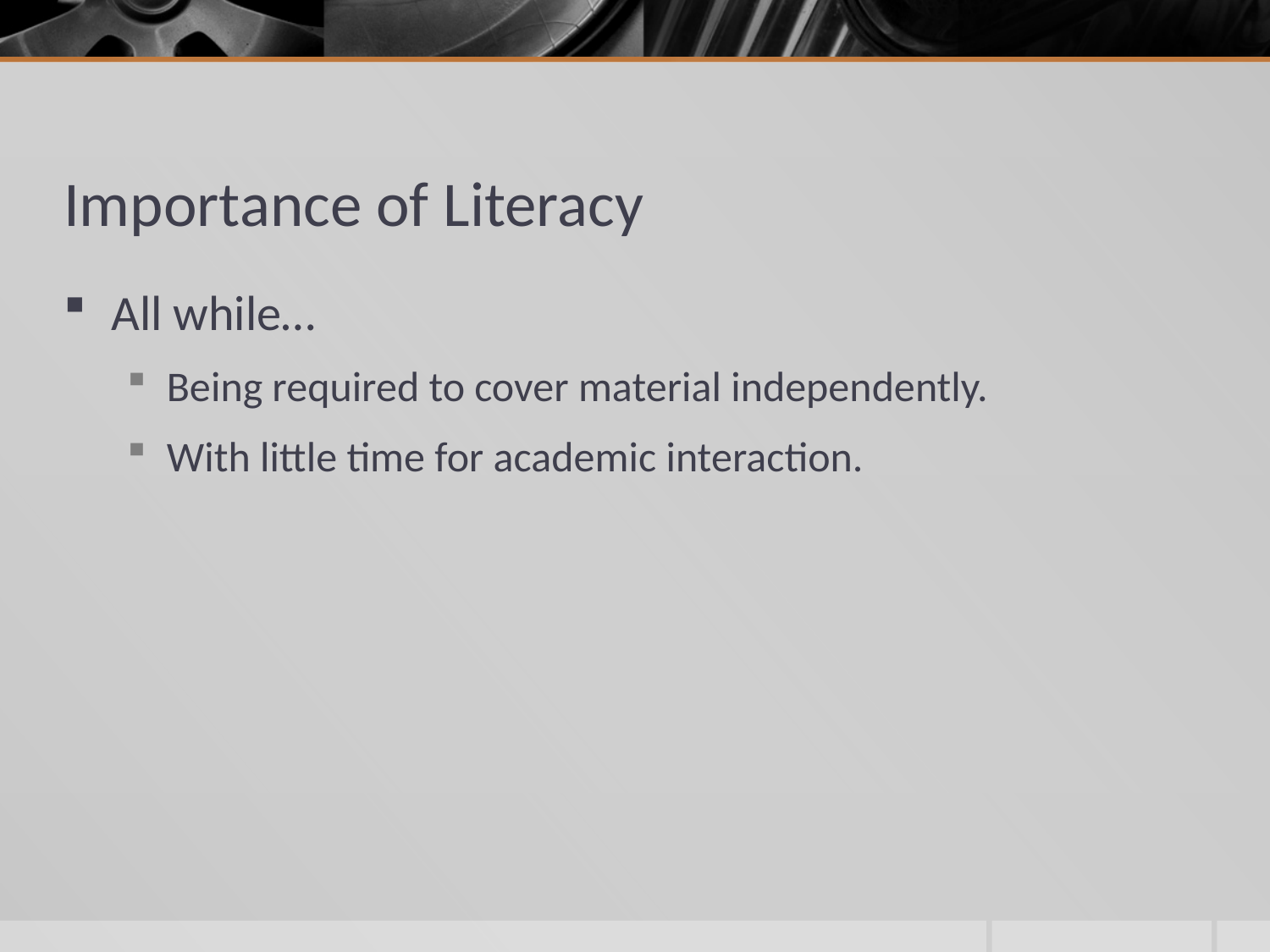

# Importance of Literacy
All while…
Being required to cover material independently.
With little time for academic interaction.